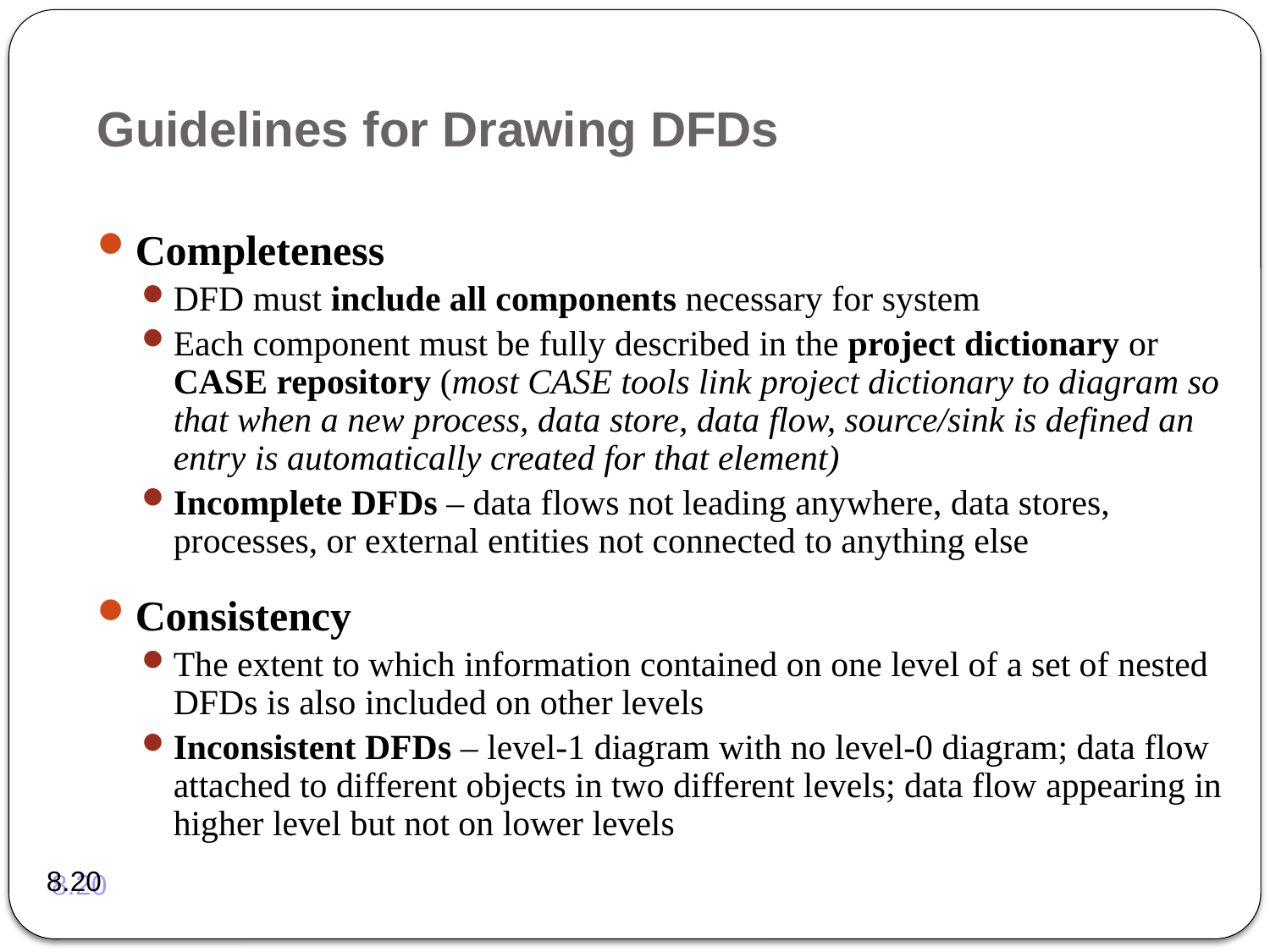

# Guidelines for Drawing DFDs
Completeness
DFD must include all components necessary for system
Each component must be fully described in the project dictionary or CASE repository (most CASE tools link project dictionary to diagram so that when a new process, data store, data flow, source/sink is defined an entry is automatically created for that element)
Incomplete DFDs – data flows not leading anywhere, data stores, processes, or external entities not connected to anything else

Consistency
The extent to which information contained on one level of a set of nested DFDs is also included on other levels
Inconsistent DFDs – level-1 diagram with no level-0 diagram; data flow attached to different objects in two different levels; data flow appearing in higher level but not on lower levels
8.20